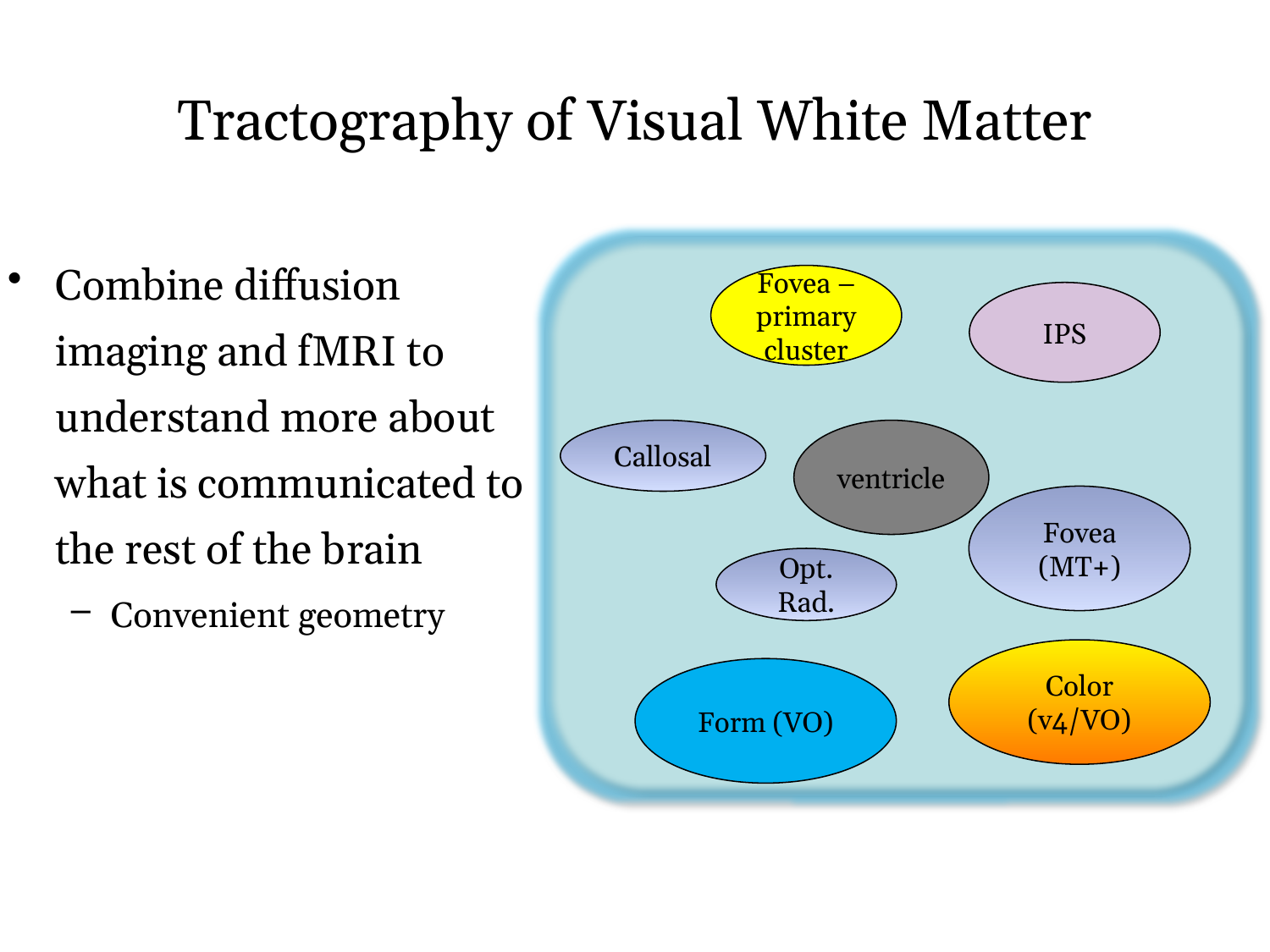

# Tractography of Visual White Matter
Combine diffusion imaging and fMRI to understand more about what is communicated to the rest of the brain
Convenient geometry

Fovea – primary cluster
IPS
Callosal
ventricle
Fovea (MT+)
Opt. Rad.
Color (v4/VO)
Form (VO)